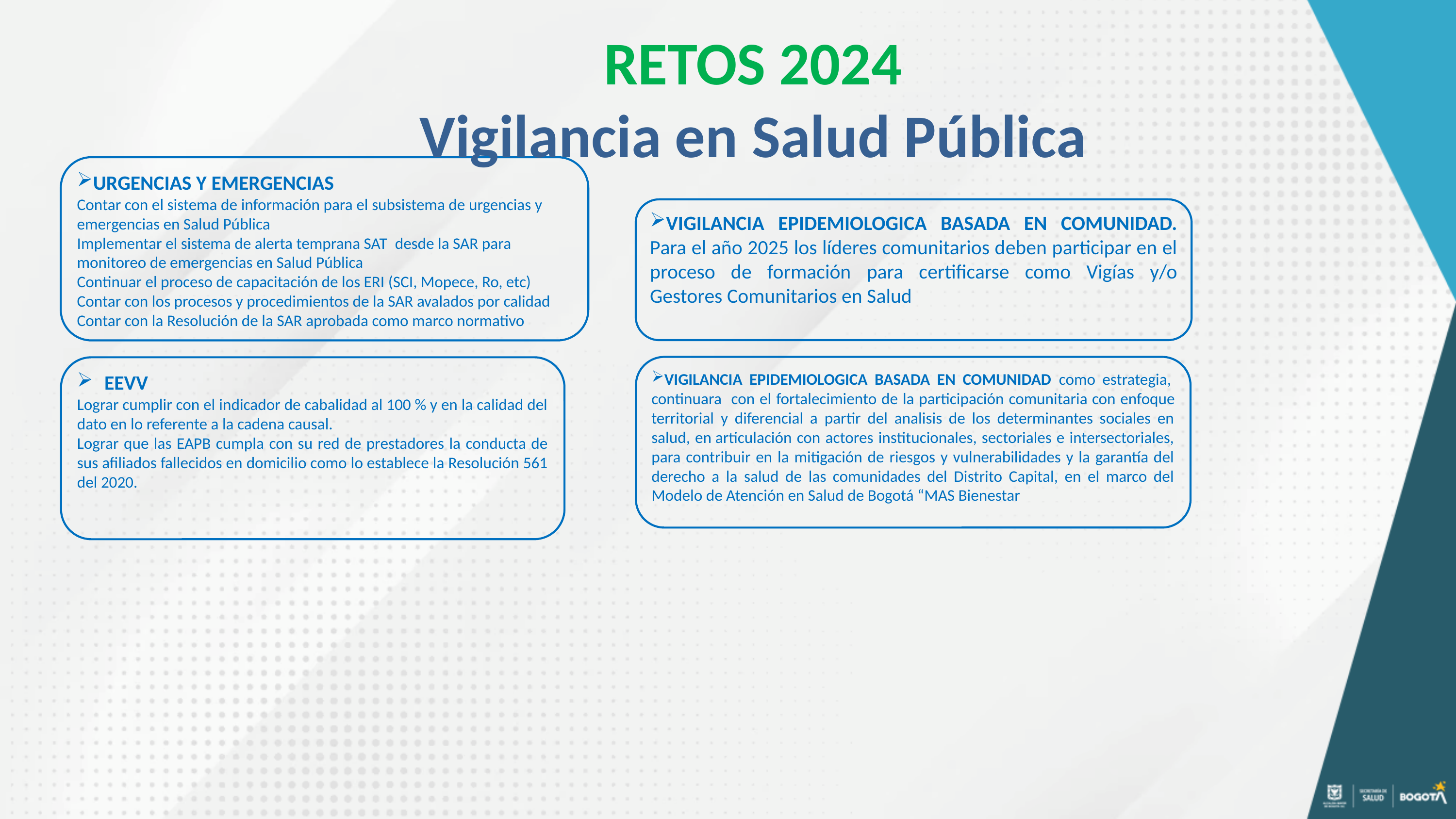

RETOS 2024
Vigilancia en Salud Pública
URGENCIAS Y EMERGENCIAS
Contar con el sistema de información para el subsistema de urgencias y emergencias en Salud Pública
Implementar el sistema de alerta temprana SAT  desde la SAR para monitoreo de emergencias en Salud Pública
Continuar el proceso de capacitación de los ERI (SCI, Mopece, Ro, etc)
Contar con los procesos y procedimientos de la SAR avalados por calidad
Contar con la Resolución de la SAR aprobada como marco normativo

VIGILANCIA EPIDEMIOLOGICA BASADA EN COMUNIDAD. Para el año 2025 los líderes comunitarios deben participar en el proceso de formación para certificarse como Vigías y/o Gestores Comunitarios en Salud

VIGILANCIA EPIDEMIOLOGICA BASADA EN COMUNIDAD como estrategia,  continuara  con el fortalecimiento de la participación comunitaria con enfoque territorial y diferencial a partir del analisis de los determinantes sociales en salud, en articulación con actores institucionales, sectoriales e intersectoriales, para contribuir en la mitigación de riesgos y vulnerabilidades y la garantía del derecho a la salud de las comunidades del Distrito Capital, en el marco del Modelo de Atención en Salud de Bogotá “MAS Bienestar
EEVV
Lograr cumplir con el indicador de cabalidad al 100 % y en la calidad del dato en lo referente a la cadena causal.
Lograr que las EAPB cumpla con su red de prestadores la conducta de sus afiliados fallecidos en domicilio como lo establece la Resolución 561 del 2020.